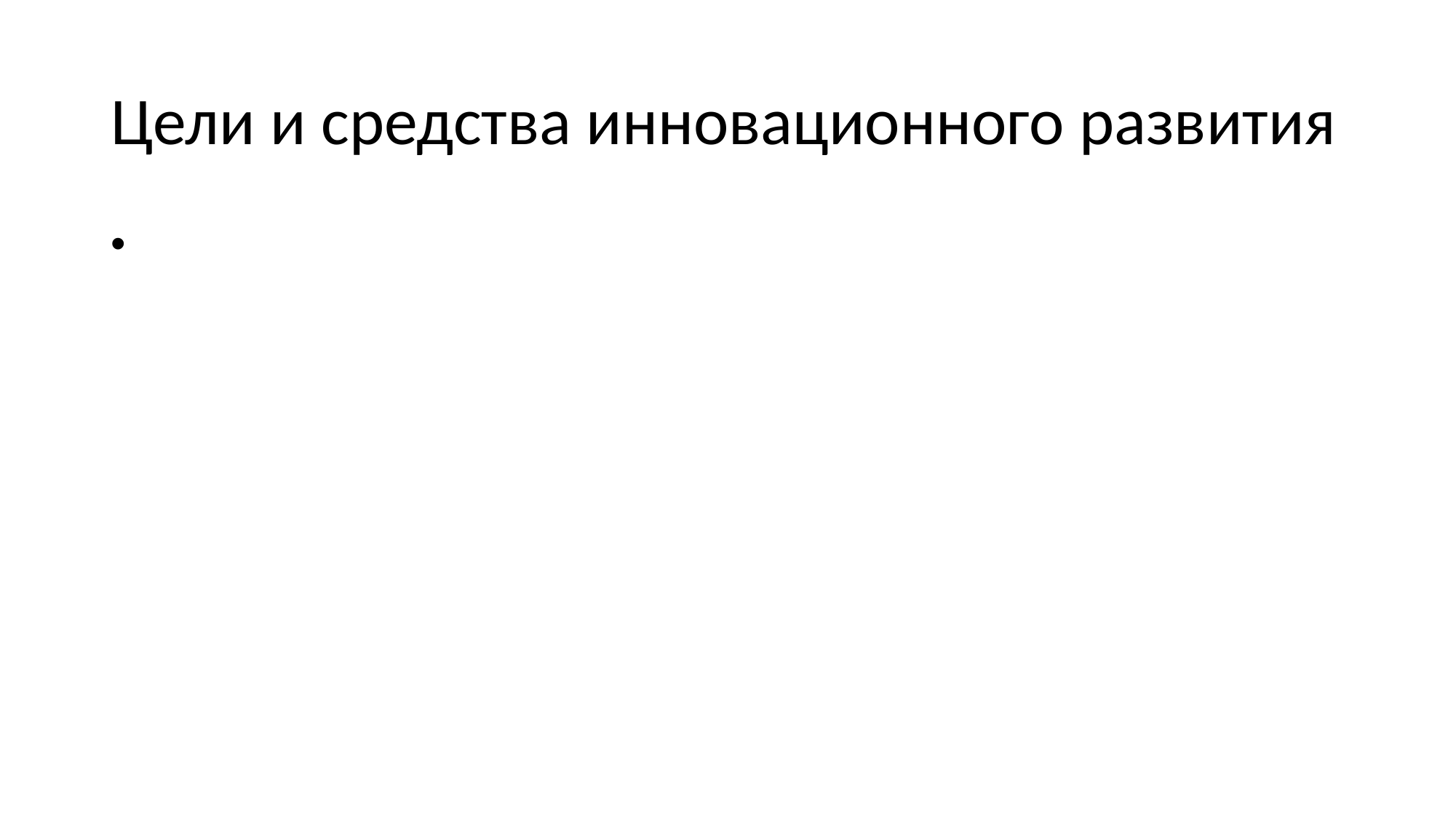

# Цели и средства инновационного развития
Мотивационно-стимулирующая
Аналитико-диагностическая
Планово-прогностическая
Организационно-исполнительная
Контрольно-оценочная
Регулятивно-коррекционная